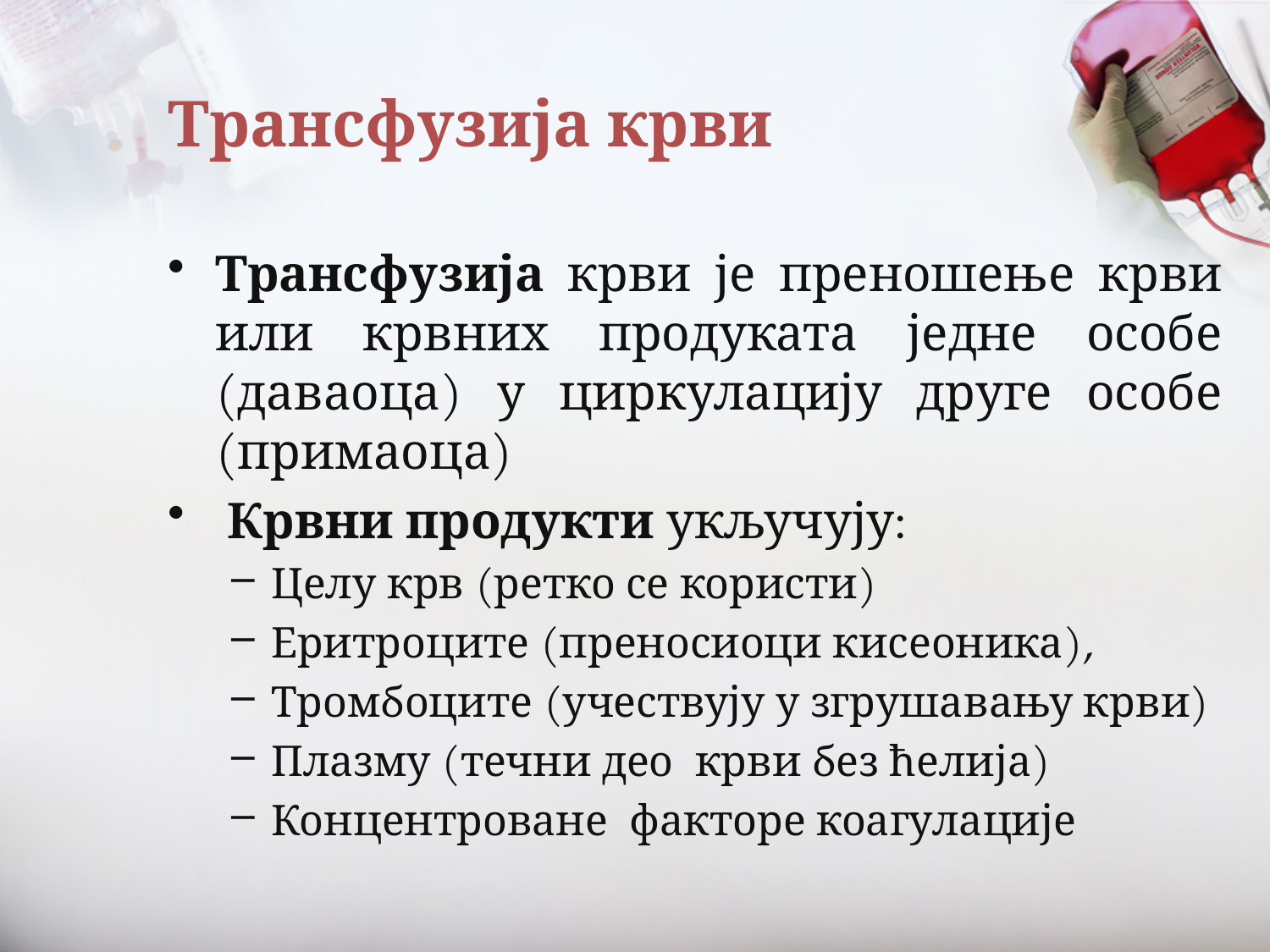

# Трансфузија крви
Трансфузија крви је преношење крви или крвних продуката једне особе (даваоца) у циркулацију друге особе (примаоца)
 Крвни продукти укључују:
Целу крв (ретко се користи)
Еритроците (преносиоци кисеоника),
Тромбоците (учествују у згрушавању крви)
Плазму (течни део  крви без ћелија)
Концентроване  факторе коагулације